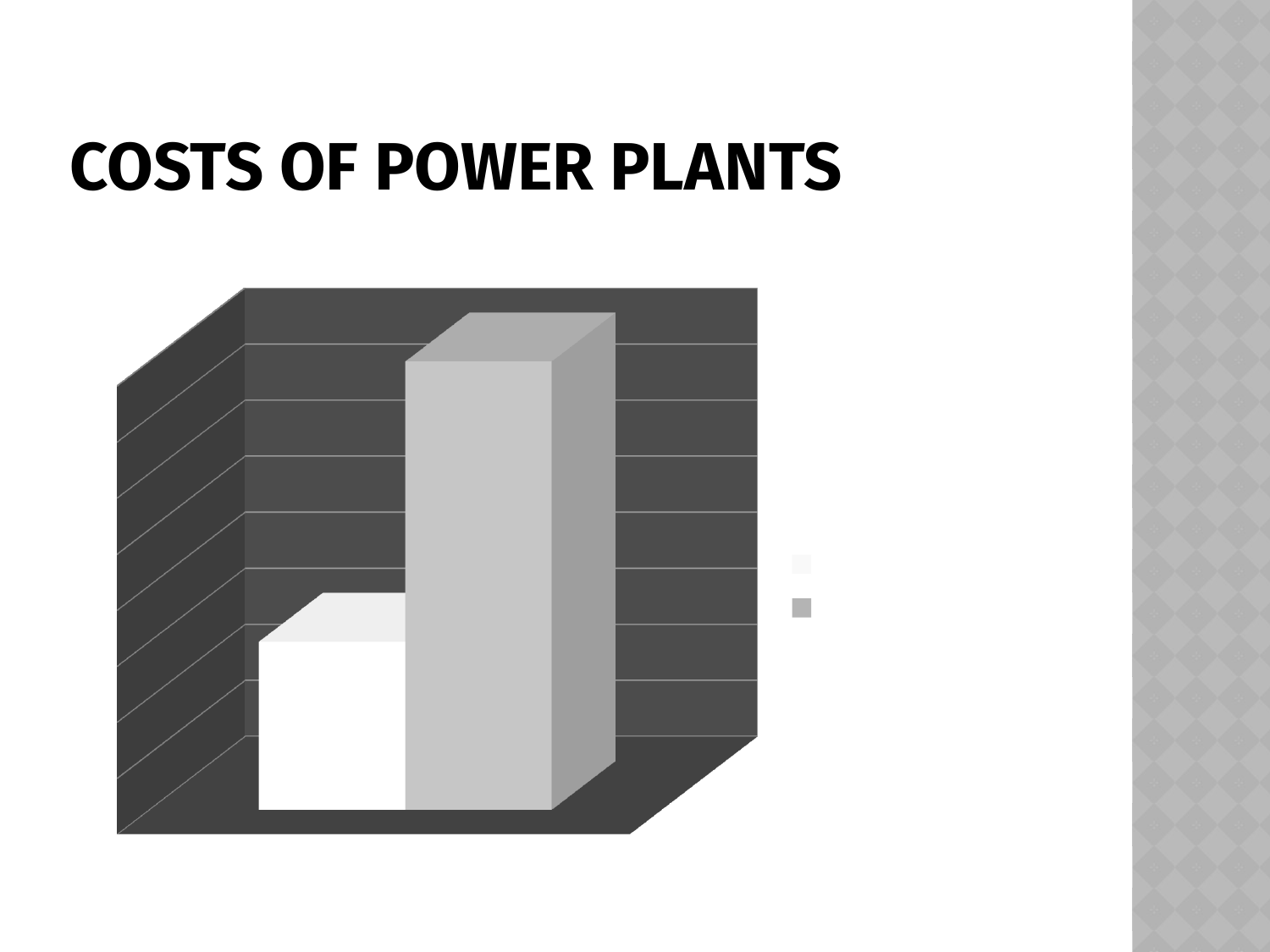

# Costs of power plants

[unsupported chart]